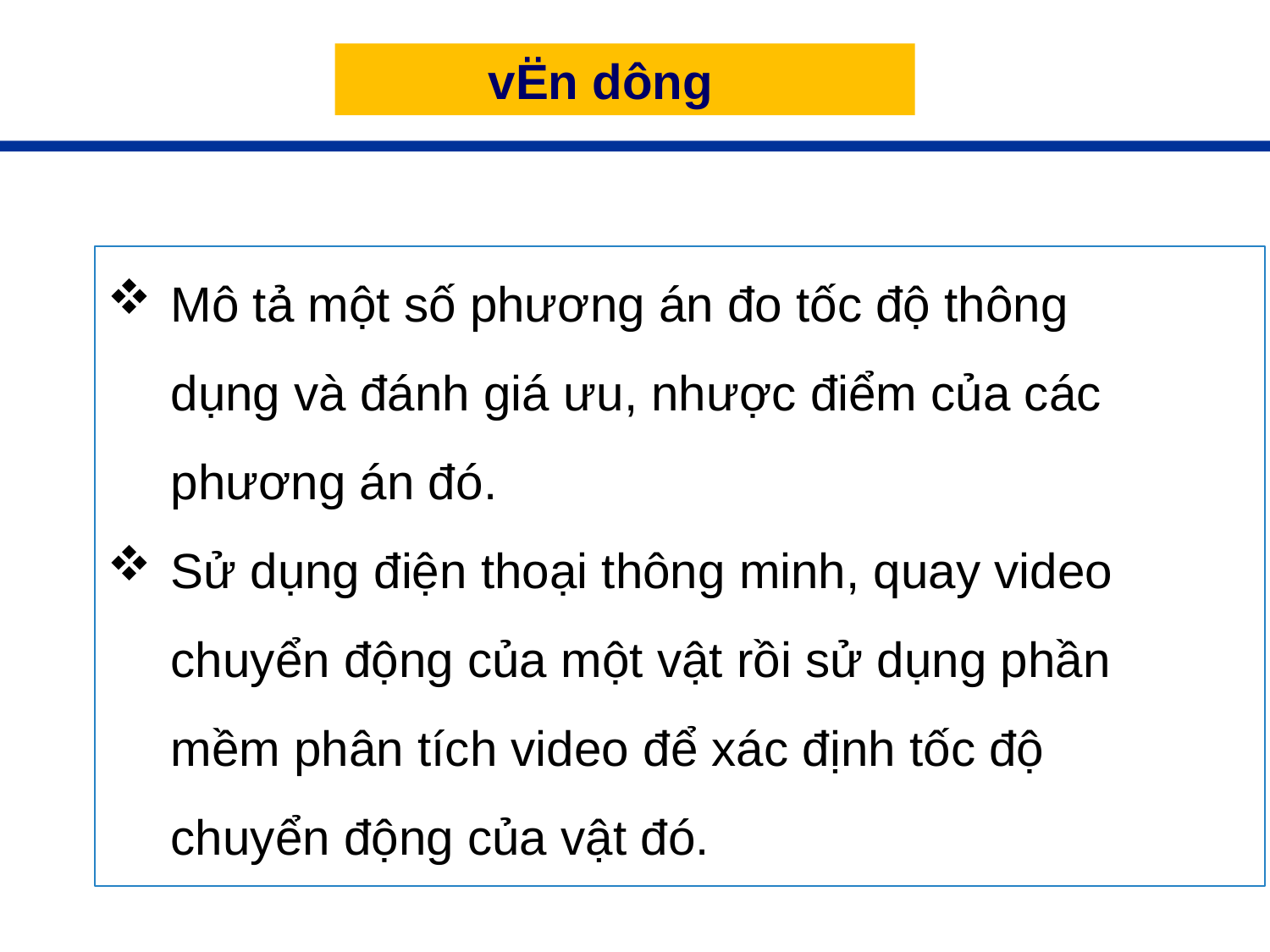

vËn dông

Mô tả một số phương án đo tốc độ thông dụng và đánh giá ưu, nhược điểm của các phương án đó.
Sử dụng điện thoại thông minh, quay video chuyển động của một vật rồi sử dụng phần mềm phân tích video để xác định tốc độ chuyển động của vật đó.